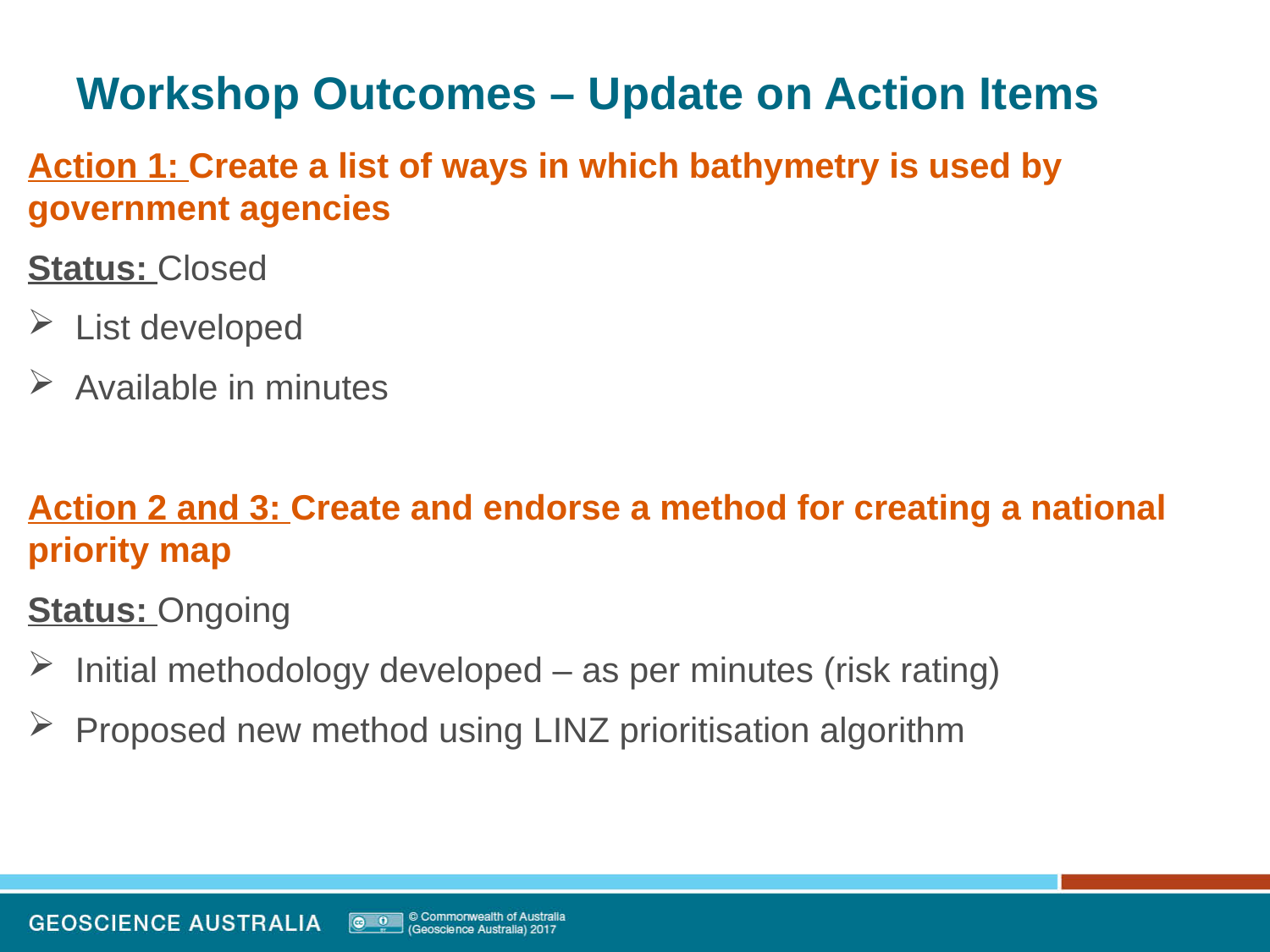

# Workshop Outcomes – Update on Action Items
Action 1: Create a list of ways in which bathymetry is used by government agencies
Status: Closed
List developed
Available in minutes

Action 2 and 3: Create and endorse a method for creating a national priority map
Status: Ongoing
Initial methodology developed – as per minutes (risk rating)
Proposed new method using LINZ prioritisation algorithm